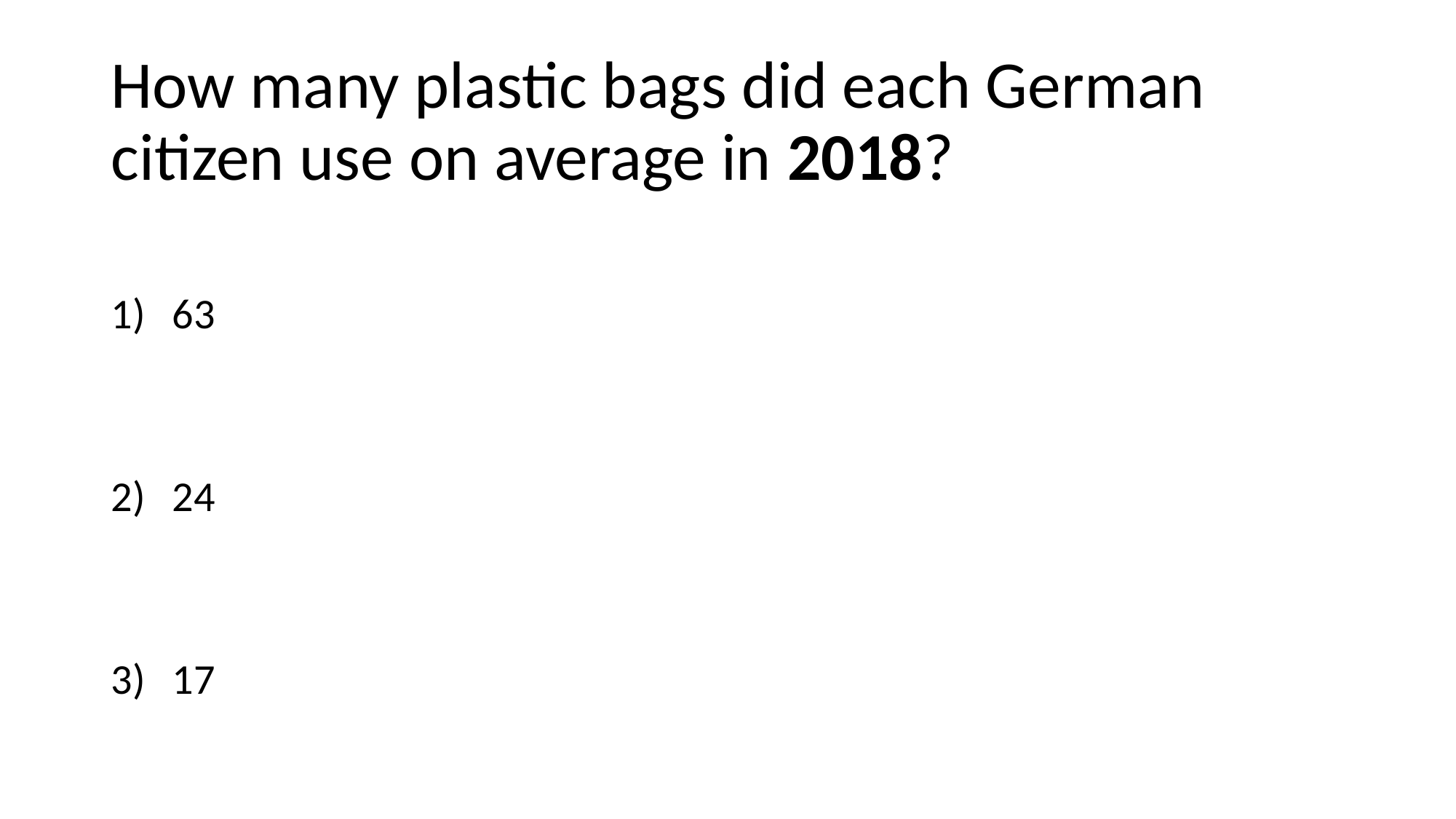

# How many plastic bags did each German citizen use on average in 2018?
63

24

17